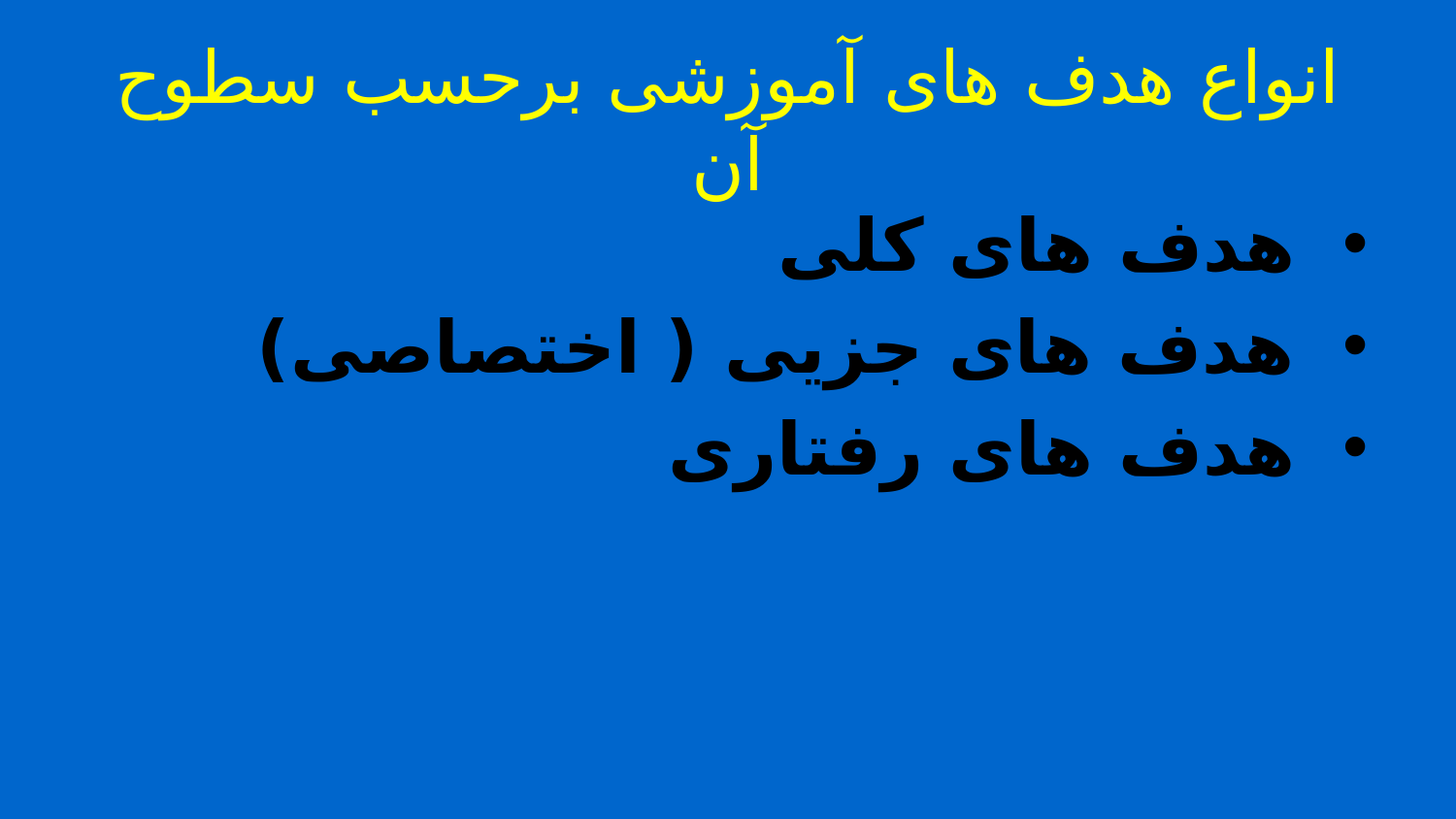

# انواع هدف های آموزشی برحسب سطوح آن
هدف های کلی
هدف های جزیی ( اختصاصی)
هدف های رفتاری